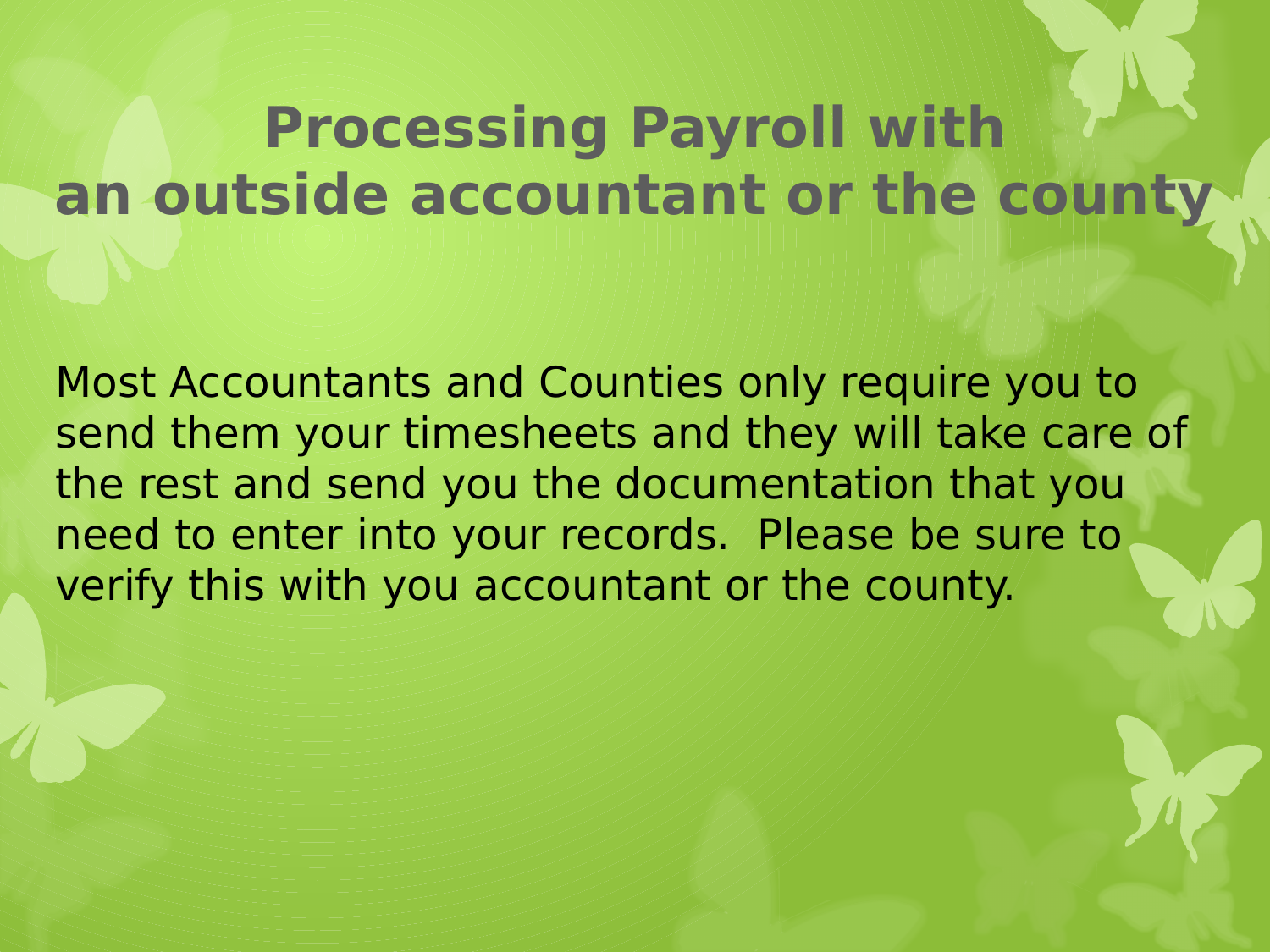

Processing Payroll with
an outside accountant or the county
Most Accountants and Counties only require you to send them your timesheets and they will take care of the rest and send you the documentation that you need to enter into your records.  Please be sure to verify this with you accountant or the county.